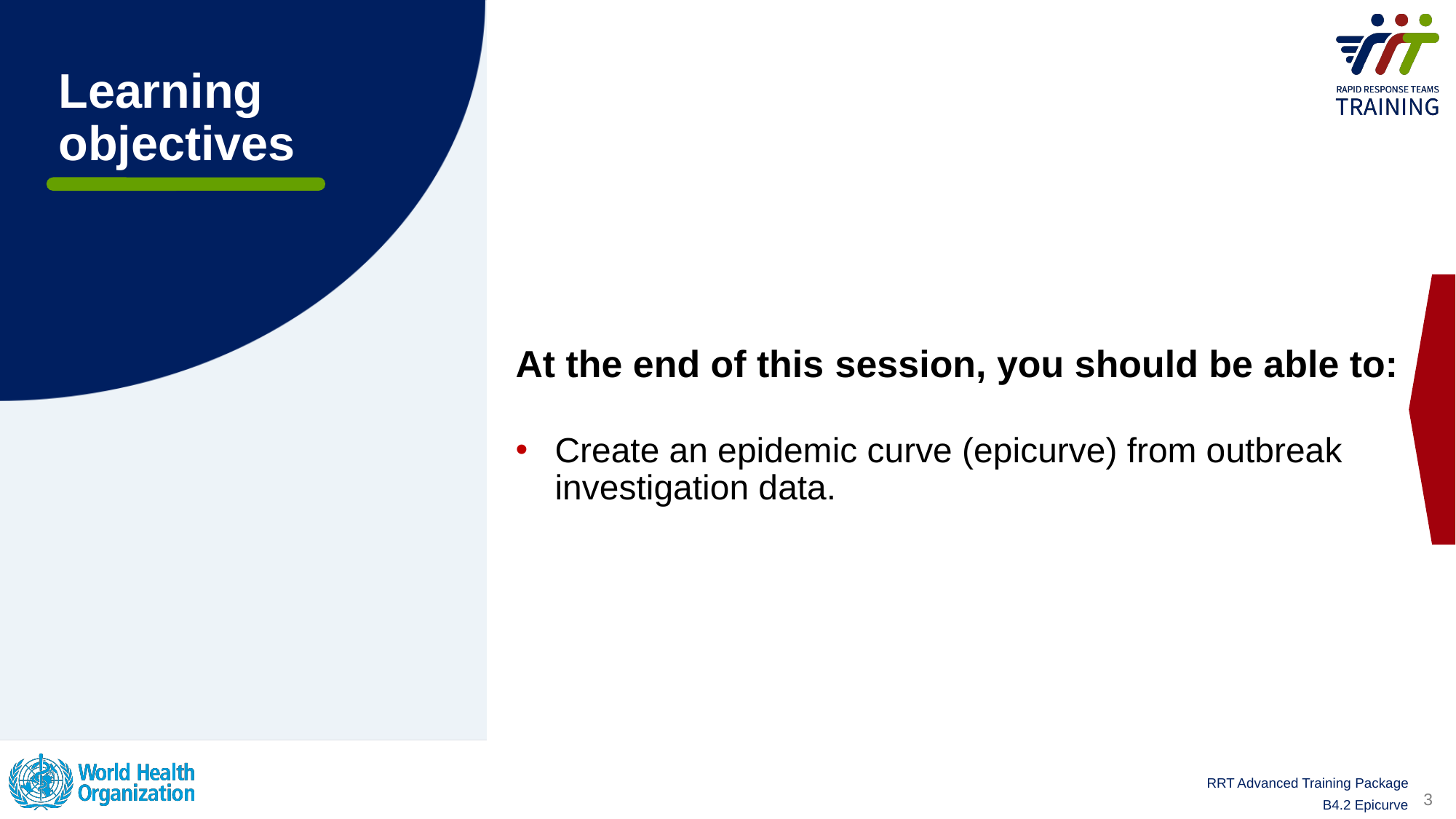

# Learning objectives

At the end of this session, you should be able to:

Create an epidemic curve (epicurve) from outbreak investigation data.